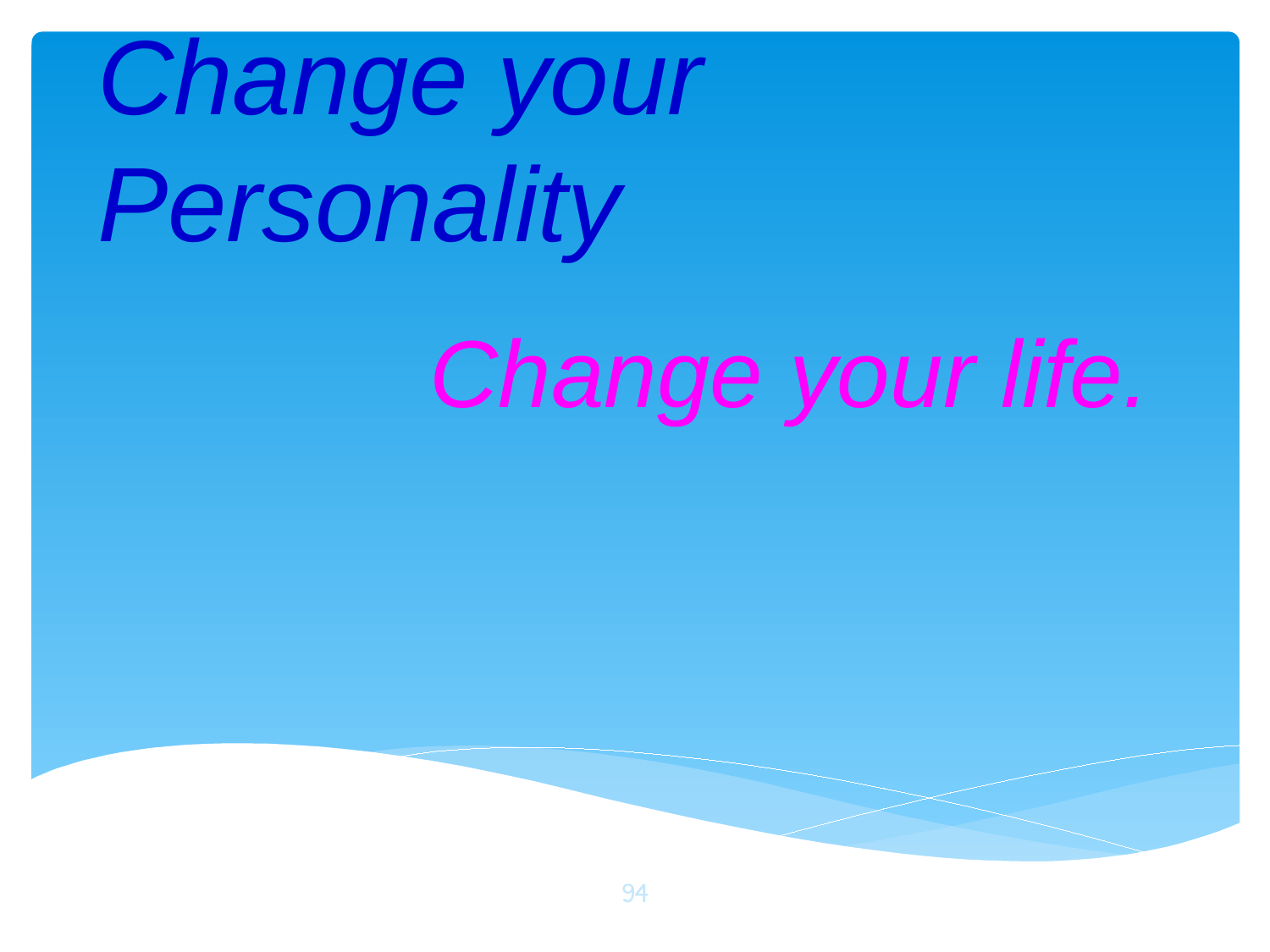

# Change your Personality
Change your life.
94